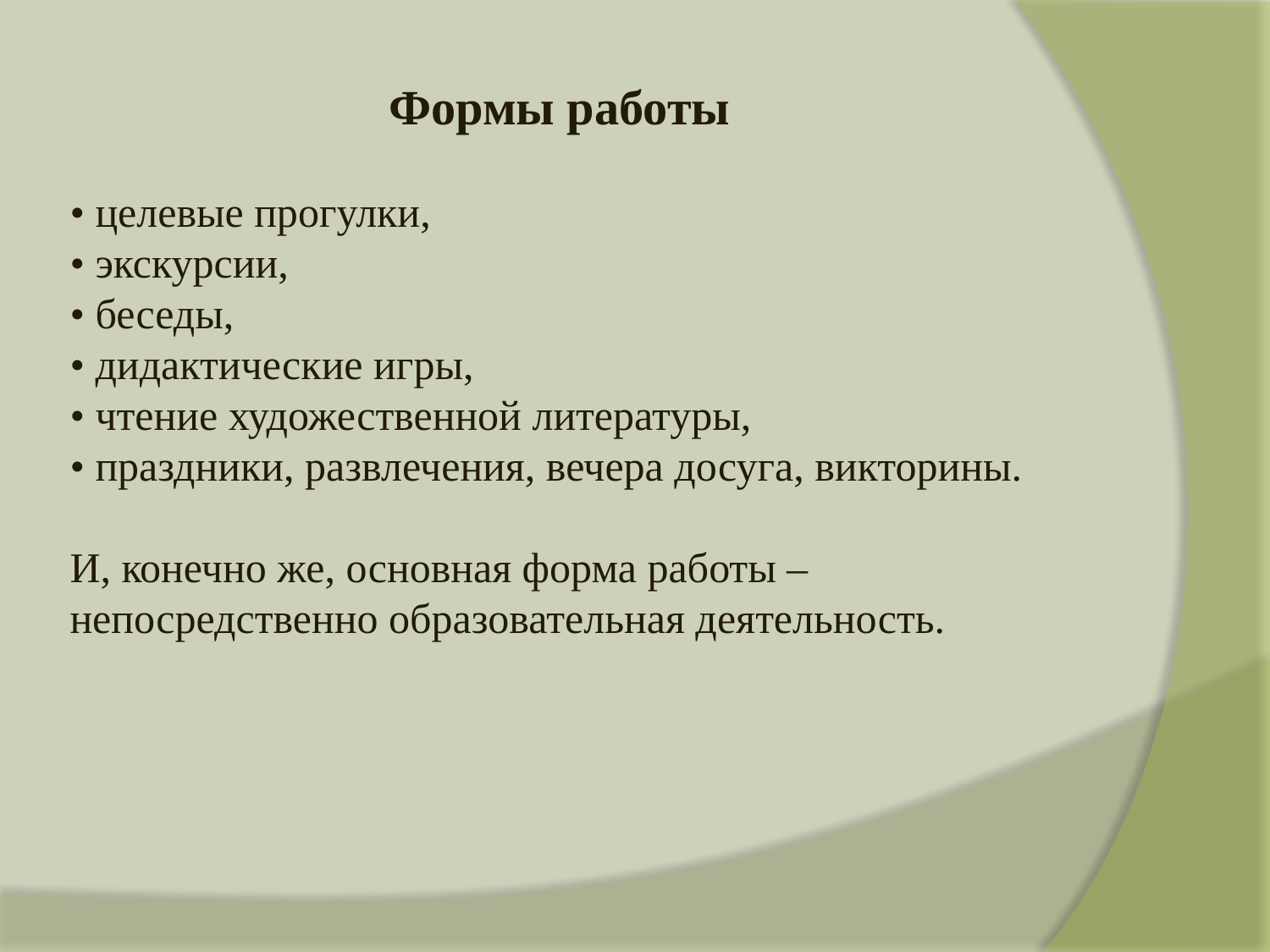

# Формы работы • целевые прогулки, • экскурсии, • беседы, • дидактические игры, • чтение художественной литературы, • праздники, развлечения, вечера досуга, викторины. И, конечно же, основная форма работы – непосредственно образовательная деятельность.